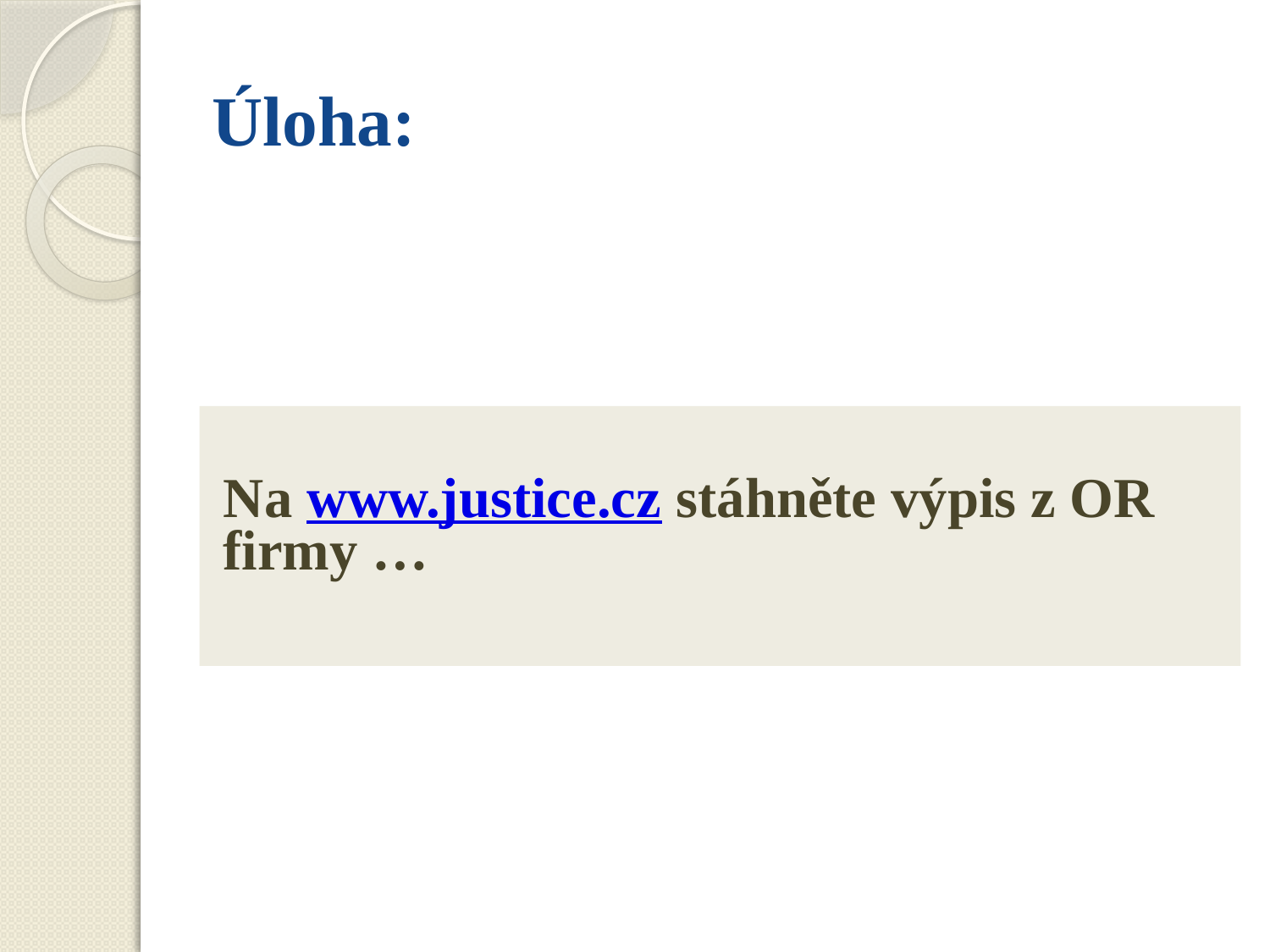

# Úloha:

Na www.justice.cz stáhněte výpis z OR firmy …